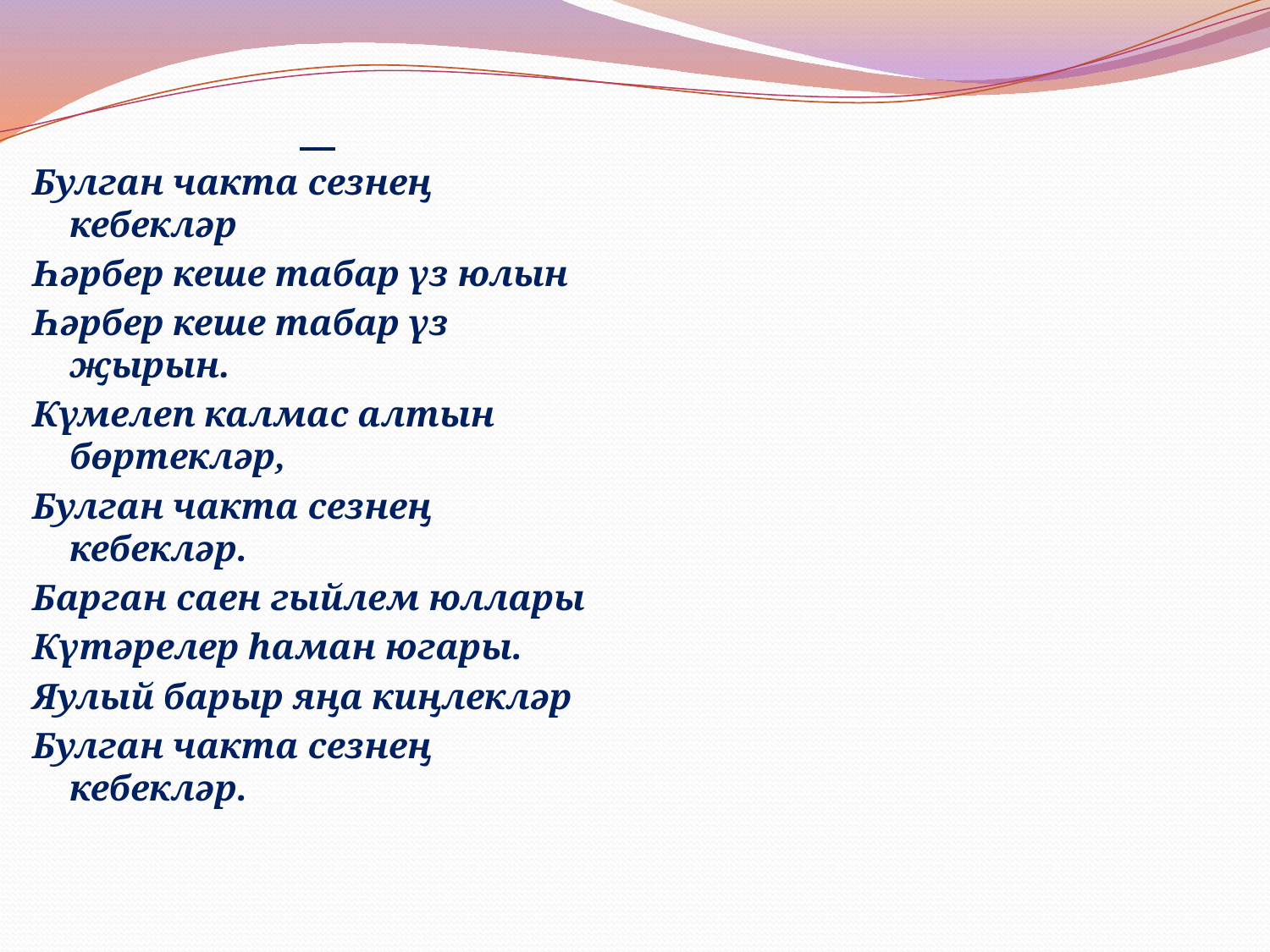

Булган чакта сезнең кебекләр
Һәрбер кеше табар үз юлын
Һәрбер кеше табар үз җырын.
Күмелеп калмас алтын бөртекләр,
Булган чакта сезнең кебекләр.
Барган саен гыйлем юллары
Күтәрелер һаман югары.
Яулый барыр яңа киңлекләр
Булган чакта сезнең кебекләр.

#